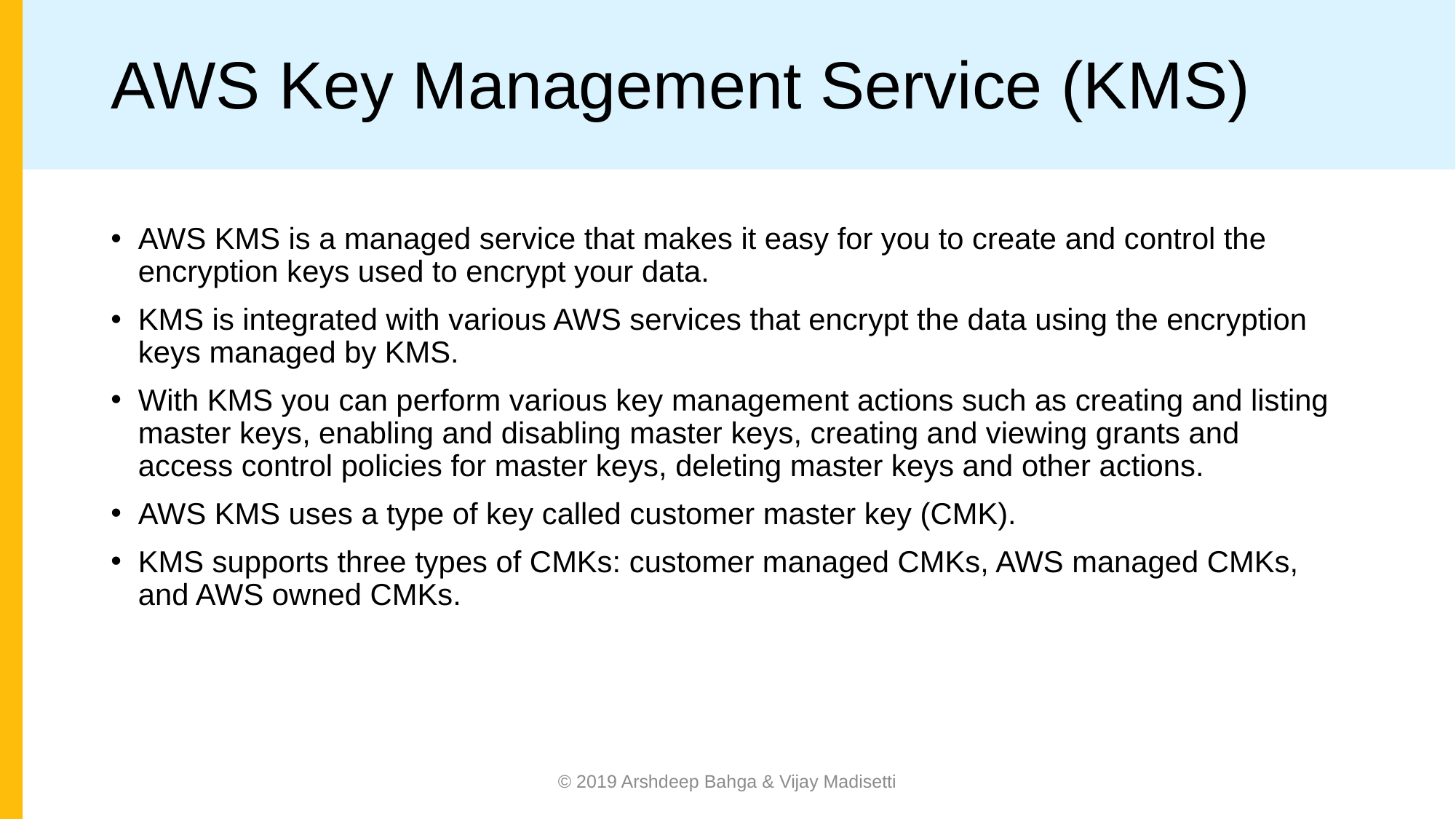

# AWS Key Management Service (KMS)
AWS KMS is a managed service that makes it easy for you to create and control the encryption keys used to encrypt your data.
KMS is integrated with various AWS services that encrypt the data using the encryption keys managed by KMS.
With KMS you can perform various key management actions such as creating and listing master keys, enabling and disabling master keys, creating and viewing grants and access control policies for master keys, deleting master keys and other actions.
AWS KMS uses a type of key called customer master key (CMK).
KMS supports three types of CMKs: customer managed CMKs, AWS managed CMKs, and AWS owned CMKs.
© 2019 Arshdeep Bahga & Vijay Madisetti